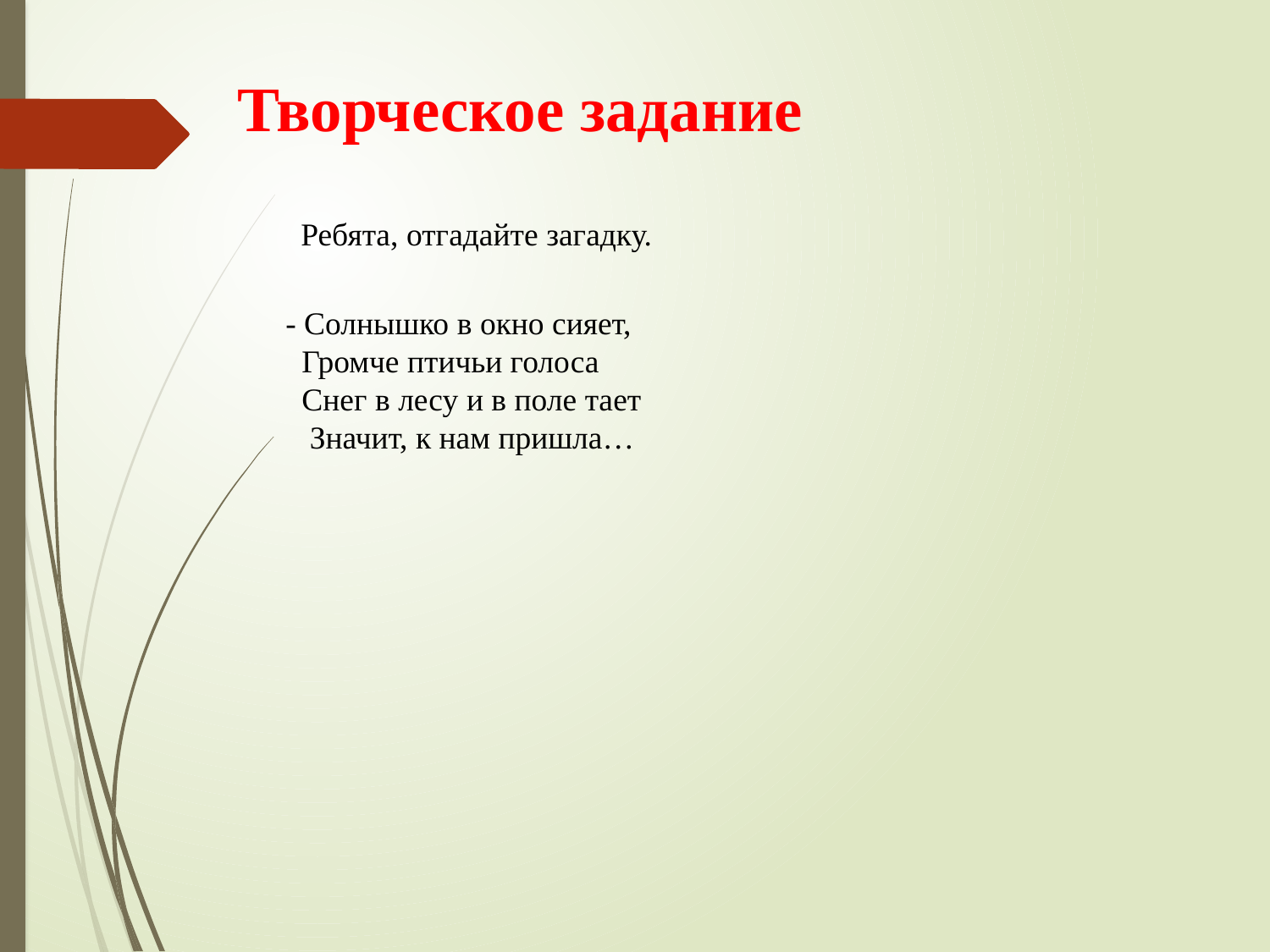

Творческое задание

Ребята, отгадайте загадку.

      - Солнышко в окно сияет,
        Громче птичьи голоса
        Снег в лесу и в поле тает
         Значит, к нам пришла…